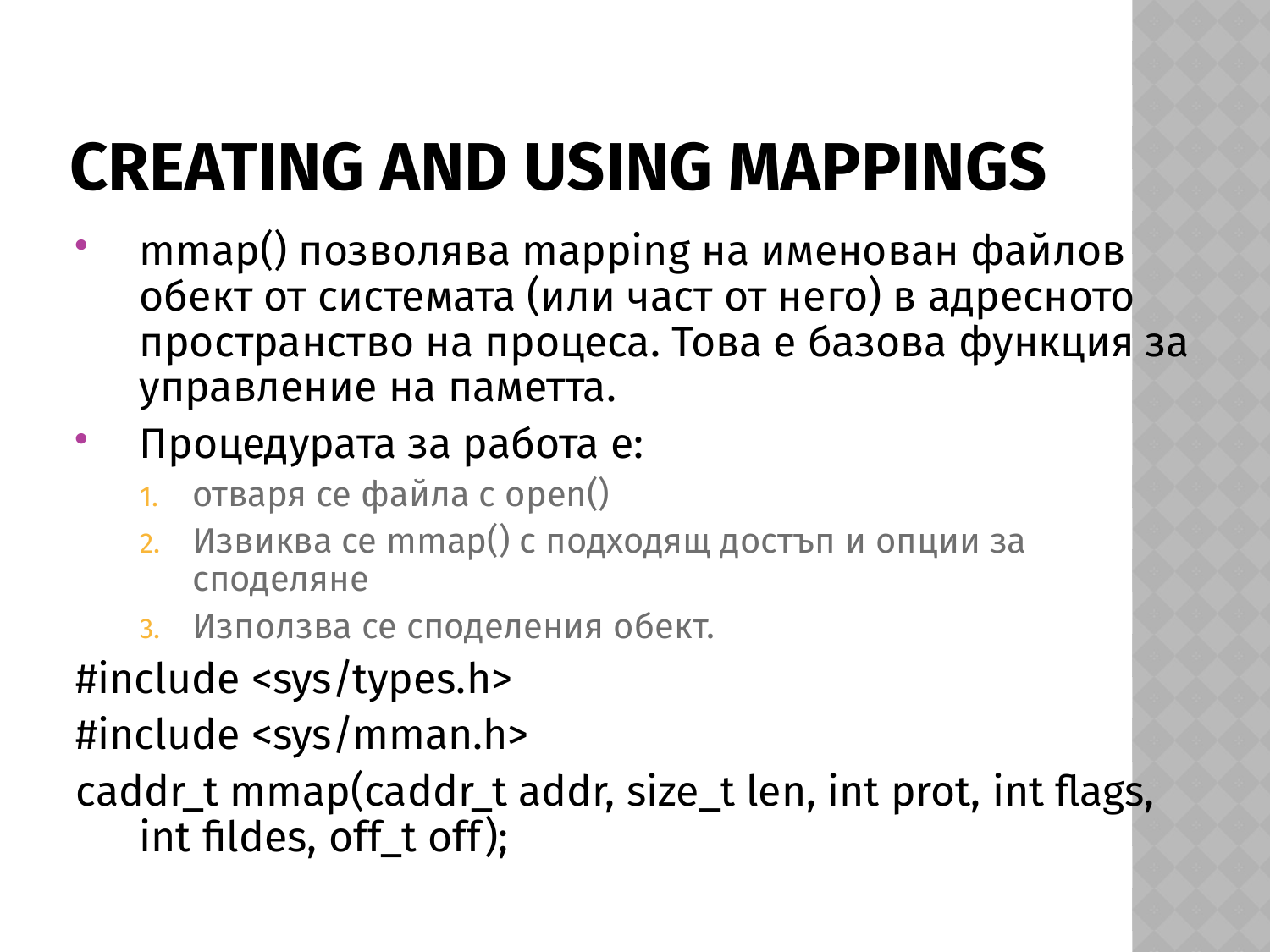

# Creating and Using Mappings
mmap() позволява mapping на именован файлов обект от системата (или част от него) в адресното пространство на процеса. Това е базова функция за управление на паметта.
Процедурата за работа е:
отваря се файла с open()
Извиква се mmap() с подходящ достъп и опции за споделяне
Използва се споделения обект.
#include <sys/types.h>
#include <sys/mman.h>
caddr_t mmap(caddr_t addr, size_t len, int prot, int flags, int fildes, off_t off);